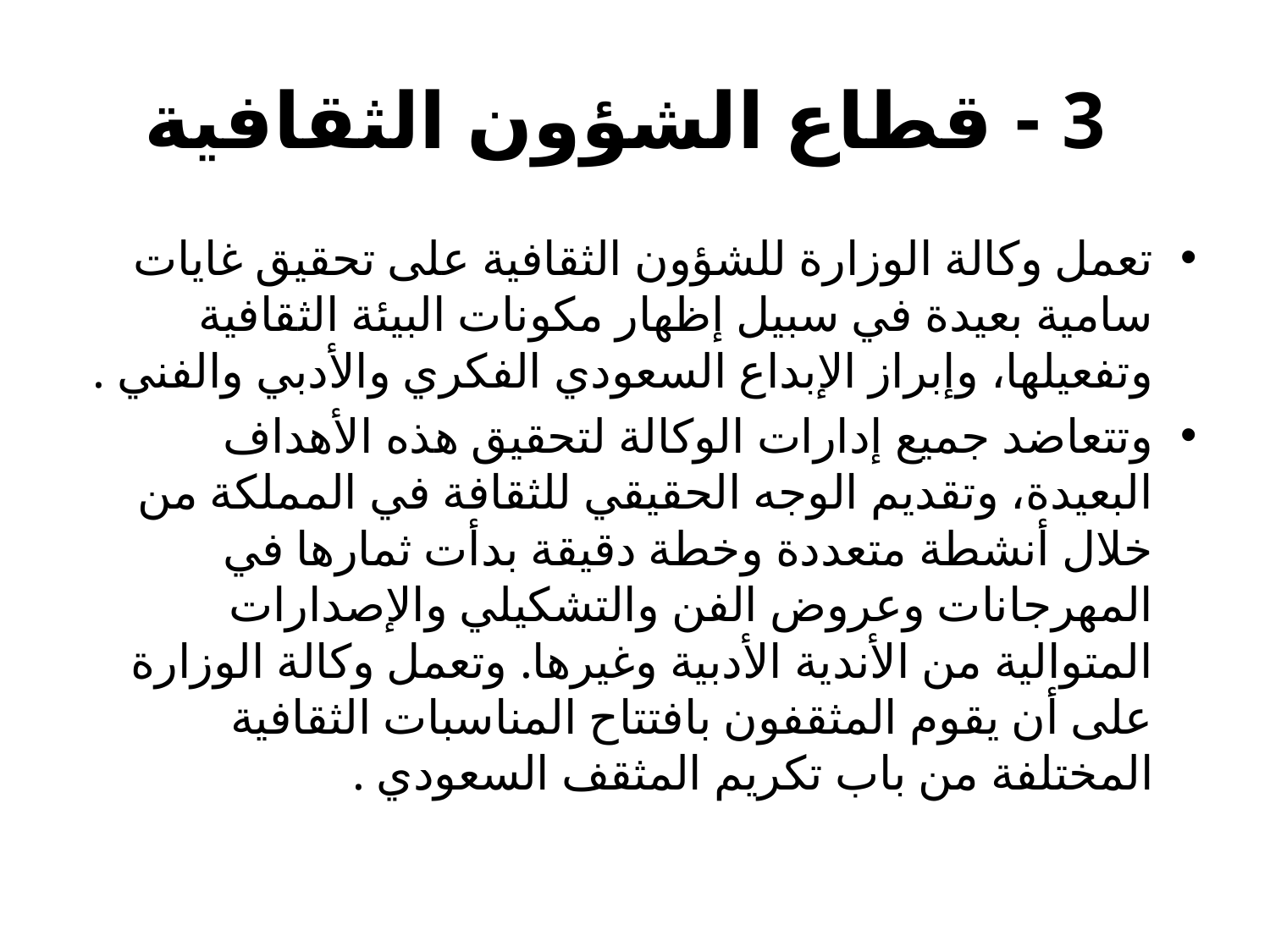

# 3 - قطاع الشؤون الثقافية
تعمل وكالة الوزارة للشؤون الثقافية على تحقيق غايات سامية بعيدة في سبيل إظهار مكونات البيئة الثقافية وتفعيلها، وإبراز الإبداع السعودي الفكري والأدبي والفني .
وتتعاضد جميع إدارات الوكالة لتحقيق هذه الأهداف البعيدة، وتقديم الوجه الحقيقي للثقافة في المملكة من خلال أنشطة متعددة وخطة دقيقة بدأت ثمارها في المهرجانات وعروض الفن والتشكيلي والإصدارات المتوالية من الأندية الأدبية وغيرها. وتعمل وكالة الوزارة على أن يقوم المثقفون بافتتاح المناسبات الثقافية المختلفة من باب تكريم المثقف السعودي .